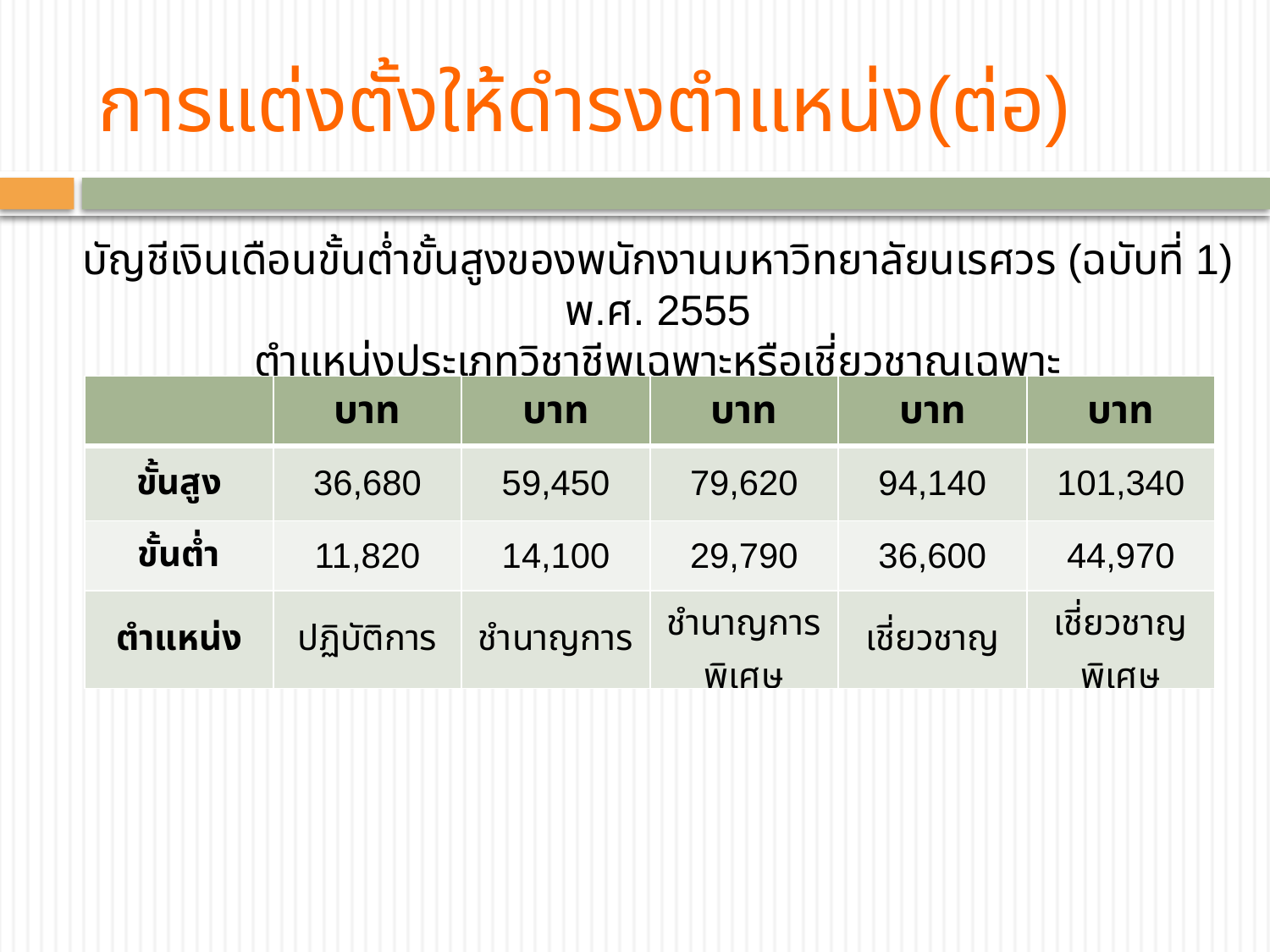

# การแต่งตั้งให้ดำรงตำแหน่ง(ต่อ)
บัญชีเงินเดือนขั้นต่ำขั้นสูงของพนักงานมหาวิทยาลัยนเรศวร (ฉบับที่ 1) พ.ศ. 2555
ตำแหน่งประเภทวิชาชีพเฉพาะหรือเชี่ยวชาญเฉพาะ
|  | บาท | บาท | บาท | บาท | บาท |
| --- | --- | --- | --- | --- | --- |
| ขั้นสูง | 36,680 | 59,450 | 79,620 | 94,140 | 101,340 |
| ขั้นต่ำ | 11,820 | 14,100 | 29,790 | 36,600 | 44,970 |
| ตำแหน่ง | ปฏิบัติการ | ชำนาญการ | ชำนาญการพิเศษ | เชี่ยวชาญ | เชี่ยวชาญพิเศษ |